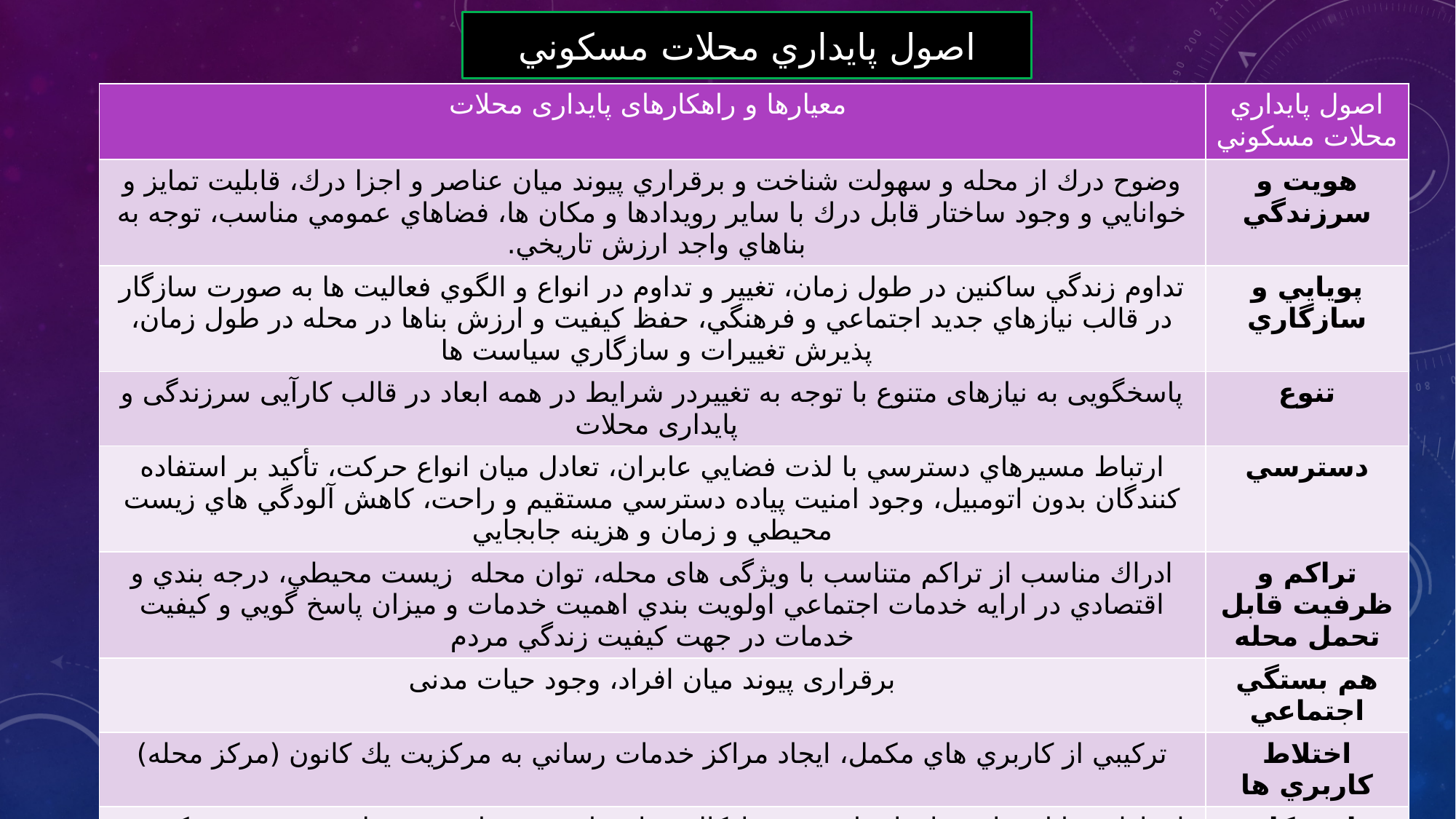

اصول پایداري محلات مسکوني
| معیارها و راهکارهای پایداری محلات | اصول پایداري محلات مسکوني |
| --- | --- |
| وضوح درك از محله و سهولت شناخت و برقراري پیوند میان عناصر و اجزا درك، قابلیت تمایز و خوانایي و وجود ساختار قابل درك با سایر رویدادها و مكان ها، فضاهاي عمومي مناسب، توجه به بناهاي واجد ارزش تاریخي. | هویت و سرزندگي |
| تداوم زندگي ساکنین در طول زمان، تغییر و تداوم در انواع و الگوي فعالیت ها به صورت سازگار در قالب نیازهاي جدید اجتماعي و فرهنگي، حفظ کیفیت و ارزش بناها در محله در طول زمان، پذیرش تغییرات و سازگاري سیاست ها | پویایي و سازگاري |
| پاسخگویی به نیازهای متنوع با توجه به تغییردر شرایط در همه ابعاد در قالب کارآیی سرزندگی و پایداری محلات | تنوع |
| ارتباط مسیرهاي دسترسي با لذت فضایي عابران، تعادل میان انواع حرکت، تأکید بر استفاده کنندگان بدون اتومبیل، وجود امنیت پیاده دسترسي مستقیم و راحت، کاهش آلودگي هاي زیست محیطي و زمان و هزینه جابجایي | دسترسي |
| ادراك مناسب از تراکم متناسب با ویژگی های محله، توان محله زیست محیطي، درجه بندي و اقتصادي در ارایه خدمات اجتماعي اولویت بندي اهمیت خدمات و میزان پاسخ گویي و کیفیت خدمات در جهت کیفیت زندگي مردم | تراکم و ظرفیت قابل تحمل محله |
| برقراری پیوند میان افراد، وجود حیات مدنی | هم بستگي اجتماعي |
| ترکیبي از کاربري هاي مكمل، ایجاد مراکز خدمات رساني به مرکزیت یك کانون (مرکز محله) | اختلاط کاربري ها |
| ارتباط متقابل میان روان انسان و محیط کالبدی احساس مسئولیت و حساسیت نسبت به کیفیت محیط | تعلق مكاني |
| کاهش ترس از جرائم خیابانی، وجود نظارت اجتماعی از انسان ها بدون گوشه های خلوت | امنیت رواني |